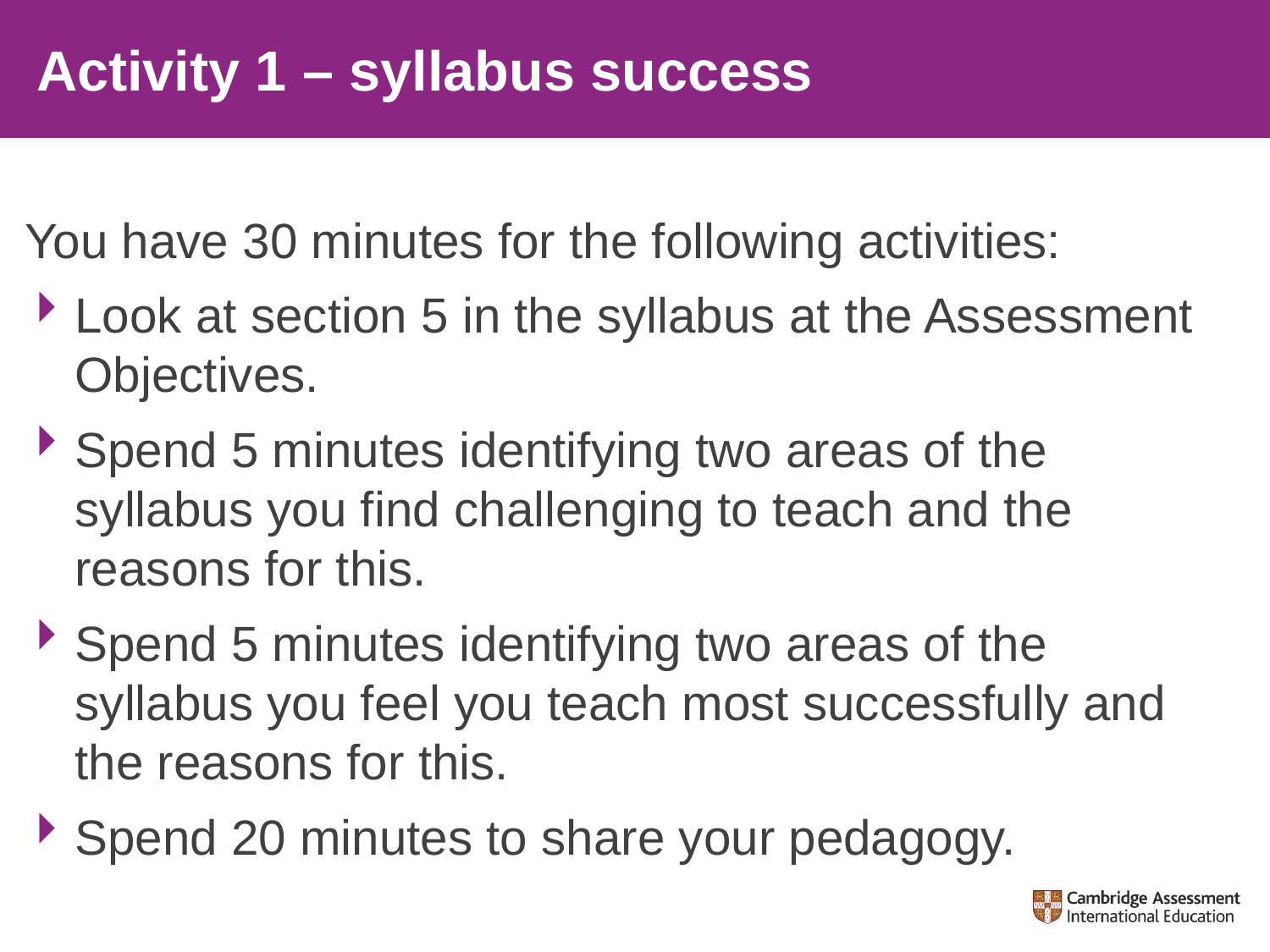

# Activity 1 – syllabus success
You have 30 minutes for the following activities:
Look at section 5 in the syllabus at the Assessment Objectives.
Spend 5 minutes identifying two areas of the syllabus you find challenging to teach and the reasons for this.
Spend 5 minutes identifying two areas of the syllabus you feel you teach most successfully and the reasons for this.
Spend 20 minutes to share your pedagogy.